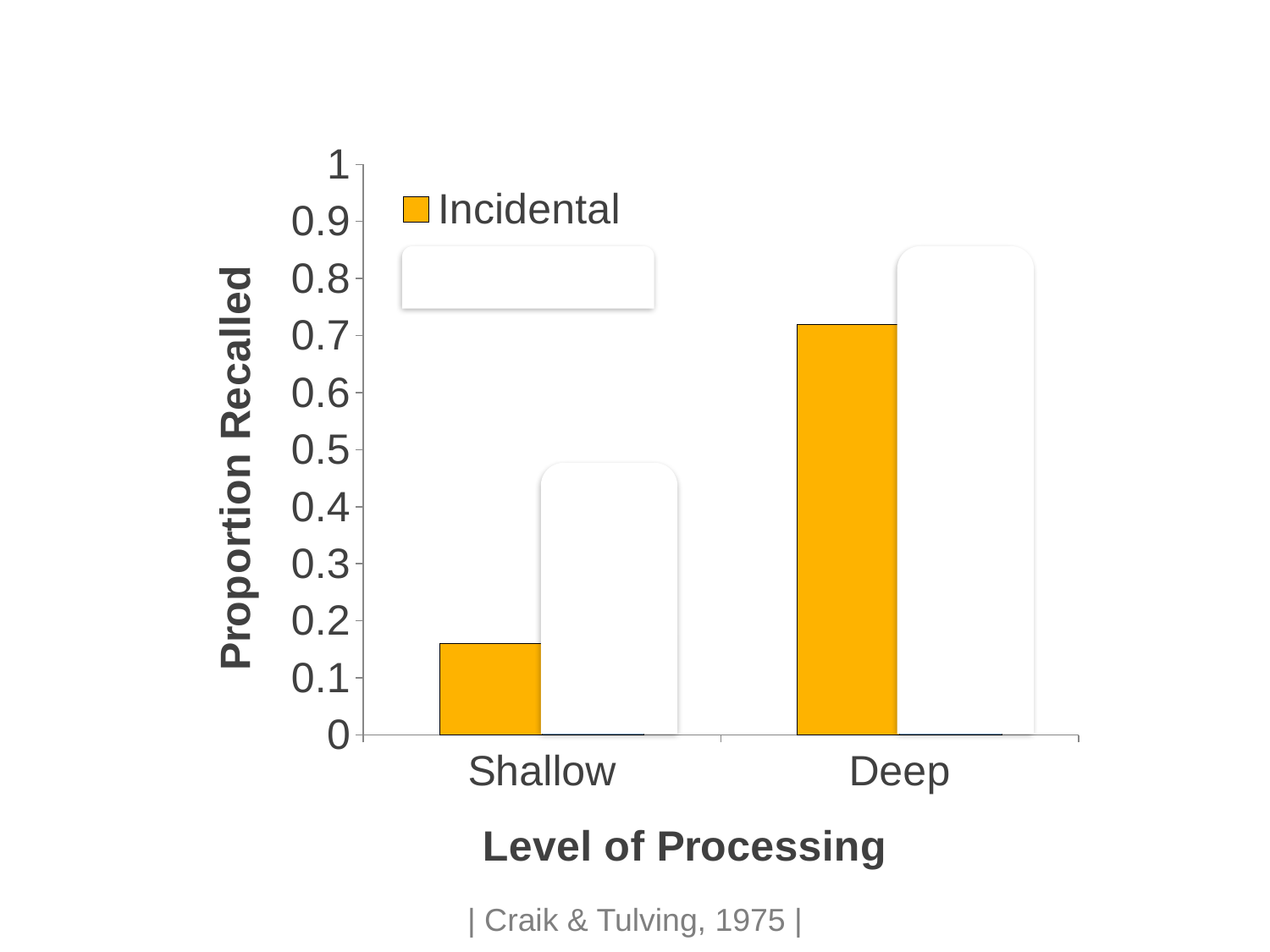

### Chart

| Category | Incidental | Intentional |
|---|---|---|
| Shallow | 0.16 | 0.3 |
| Deep | 0.72 | 0.75 |

| Craik & Tulving, 1975 |